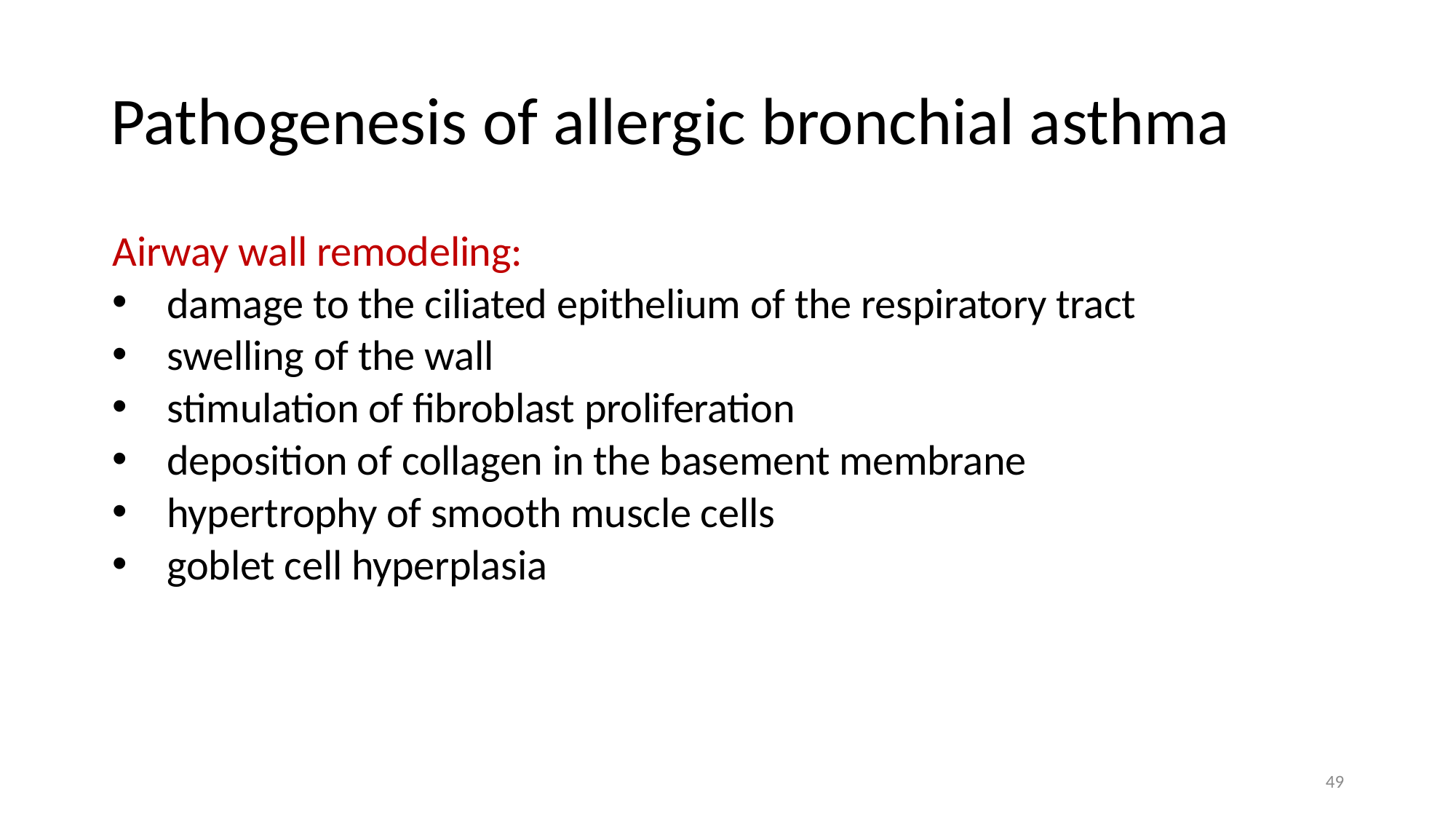

# Pathogenesis of allergic bronchial asthma
Airway wall remodeling:
damage to the ciliated epithelium of the respiratory tract
swelling of the wall
stimulation of fibroblast proliferation
deposition of collagen in the basement membrane
hypertrophy of smooth muscle cells
goblet cell hyperplasia
49